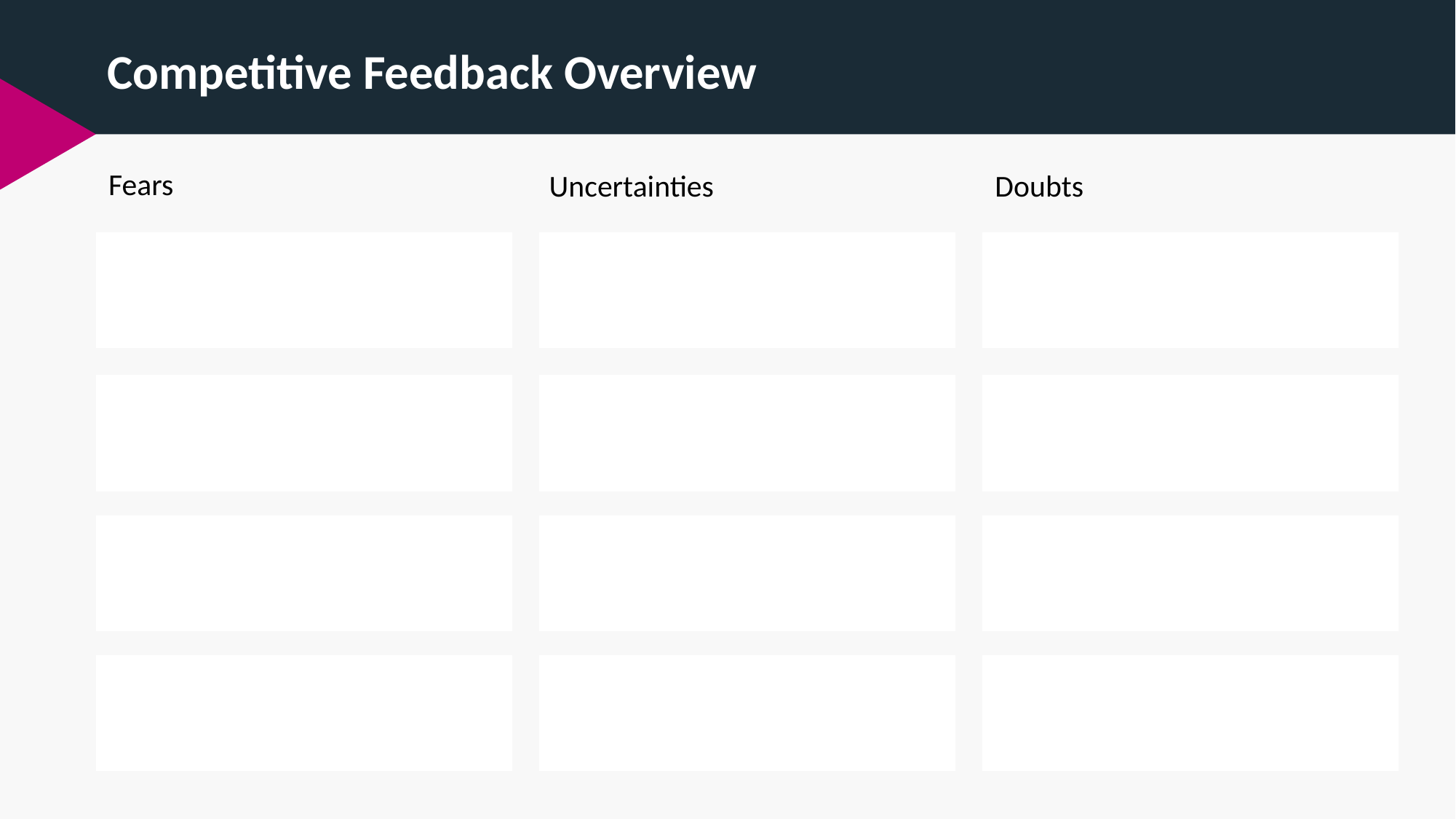

Competitive Feedback Overview

Fears
Uncertainties
Doubts
|  |
| --- |
|  |
| --- |
|  |
| --- |
|  |
| --- |
|  |
| --- |
|  |
| --- |
|  |
| --- |
|  |
| --- |
|  |
| --- |
|  |
| --- |
|  |
| --- |
|  |
| --- |